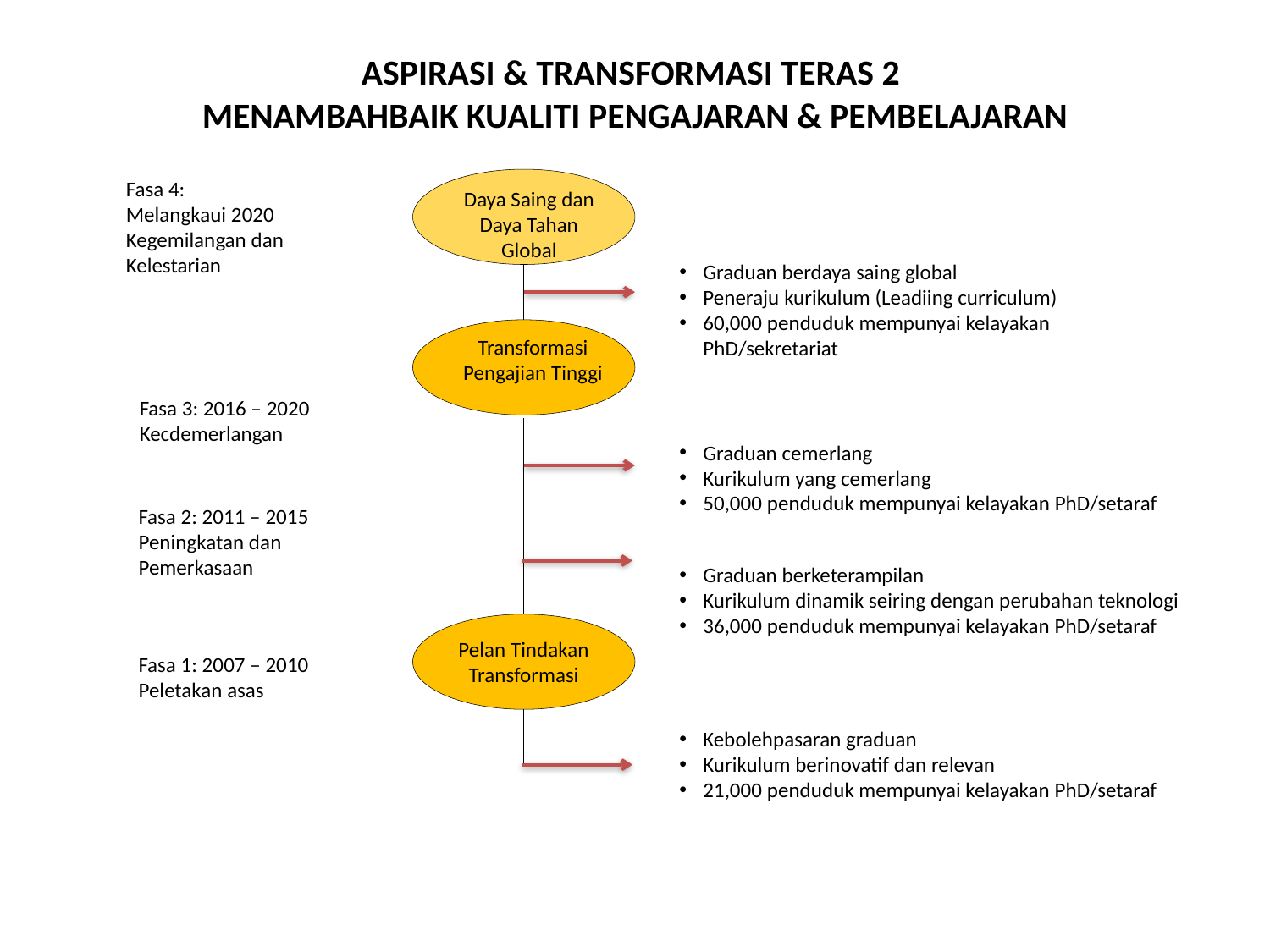

# ASPIRASI & TRANSFORMASI TERAS 2 MENAMBAHBAIK KUALITI PENGAJARAN & PEMBELAJARAN
Fasa 4:
Melangkaui 2020 Kegemilangan dan Kelestarian

Daya Saing dan Daya Tahan Global
Graduan berdaya saing global
Peneraju kurikulum (Leadiing curriculum)
60,000 penduduk mempunyai kelayakan PhD/sekretariat

Transformasi Pengajian Tinggi
Daya Saing dan Daya Tahan Global
Fasa 3: 2016 – 2020
Kecdemerlangan
Graduan cemerlang
Kurikulum yang cemerlang
50,000 penduduk mempunyai kelayakan PhD/setaraf
Fasa 2: 2011 – 2015
Peningkatan dan Pemerkasaan
Graduan berketerampilan
Kurikulum dinamik seiring dengan perubahan teknologi
36,000 penduduk mempunyai kelayakan PhD/setaraf

Pelan Tindakan Transformasi
Fasa 1: 2007 – 2010
Peletakan asas
Kebolehpasaran graduan
Kurikulum berinovatif dan relevan
21,000 penduduk mempunyai kelayakan PhD/setaraf